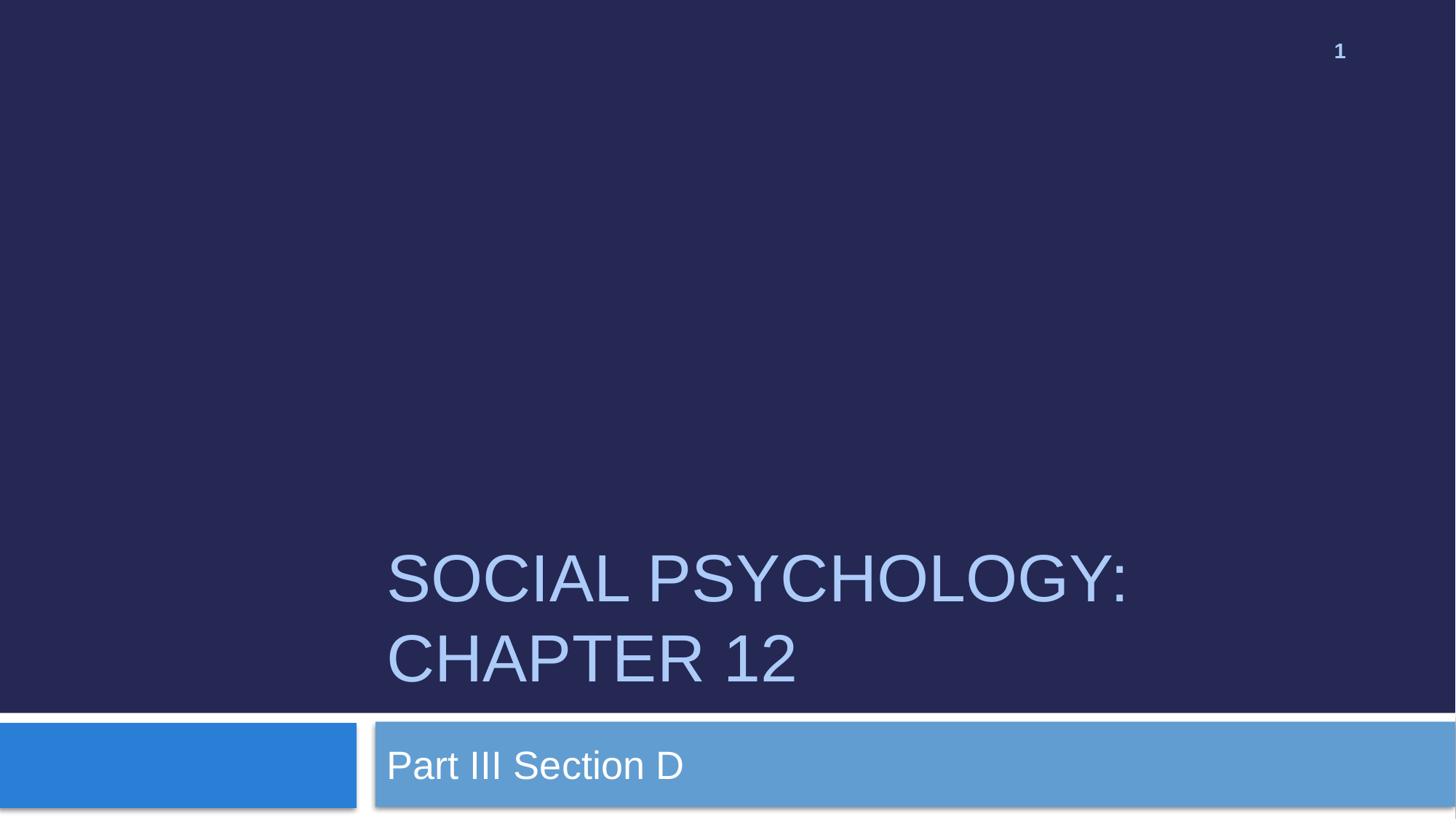

1
# Social Psychology: Chapter 12
Part III Section D